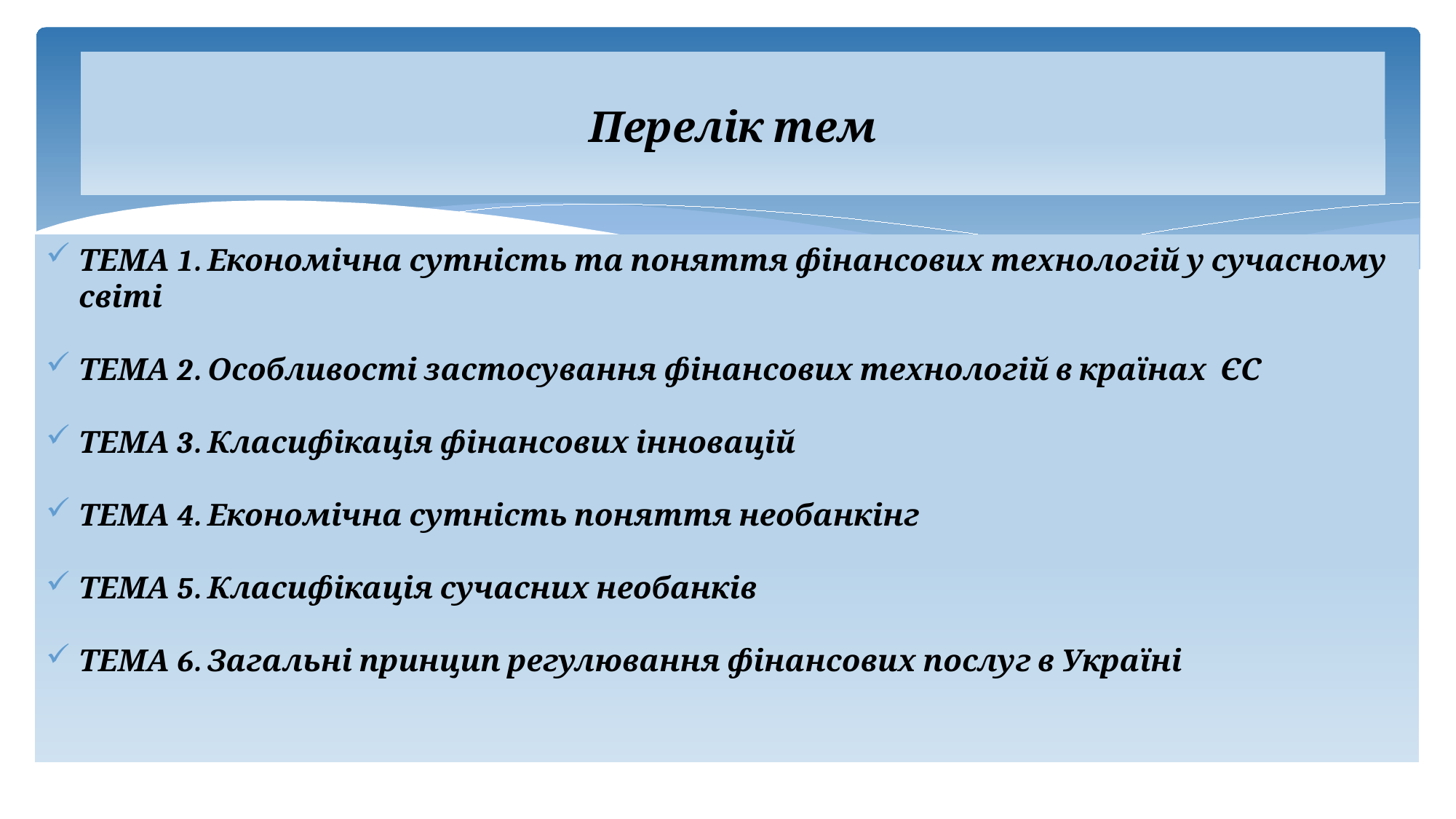

# Перелік тем
ТЕМА 1. Економічна сутність та поняття фінансових технологій у сучасному світі
ТЕМА 2. Особливості застосування фінансових технологій в країнах  ЄС

ТЕМА 3. Класифікація фінансових інновацій

ТЕМА 4. Економічна сутність поняття необанкінг

ТЕМА 5. Класифікація сучасних необанків

ТЕМА 6. Загальні принцип регулювання фінансових послуг в Україні